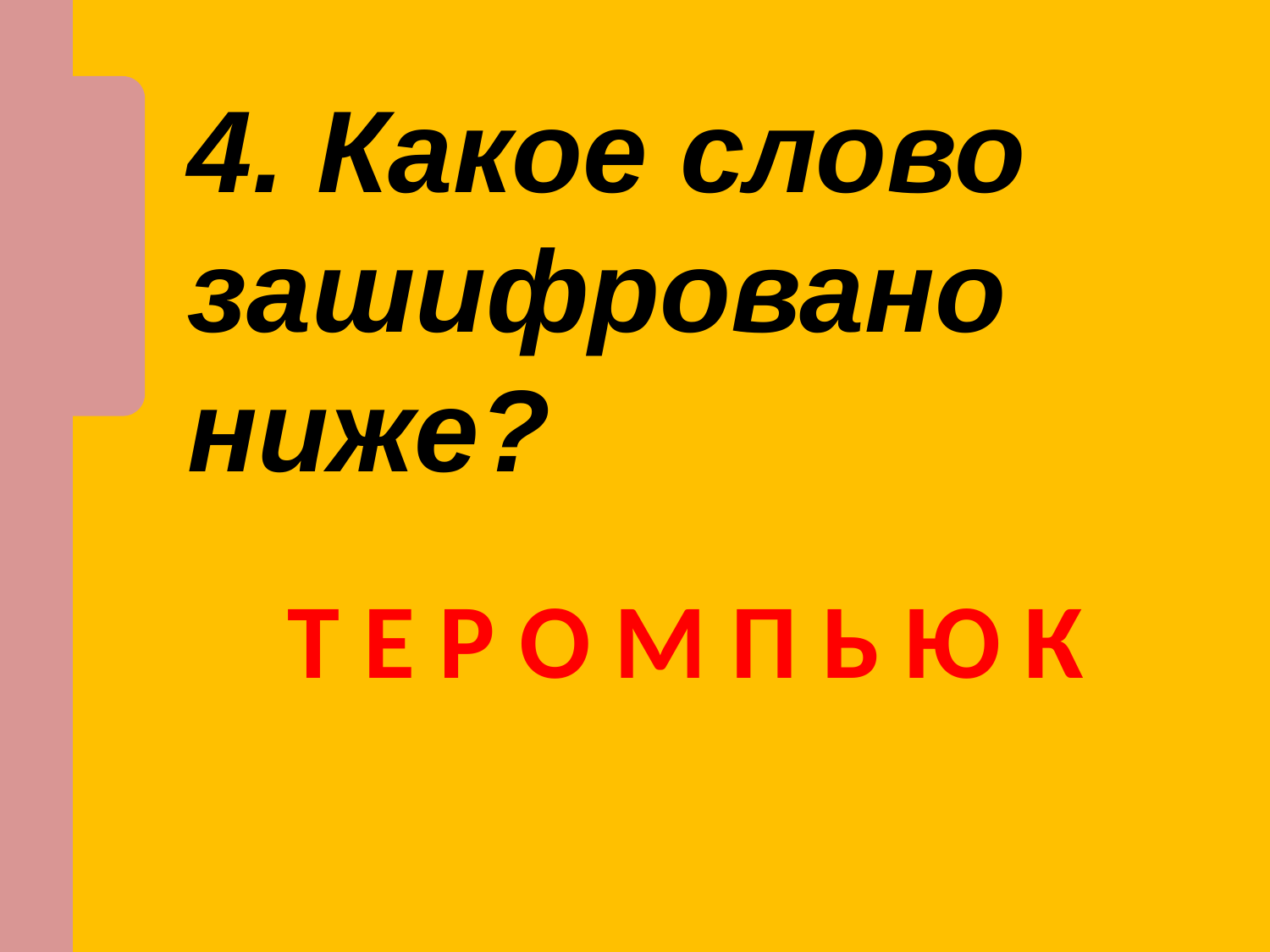

4. Какое слово зашифровано ниже?

Т Е Р О М П Ь Ю К